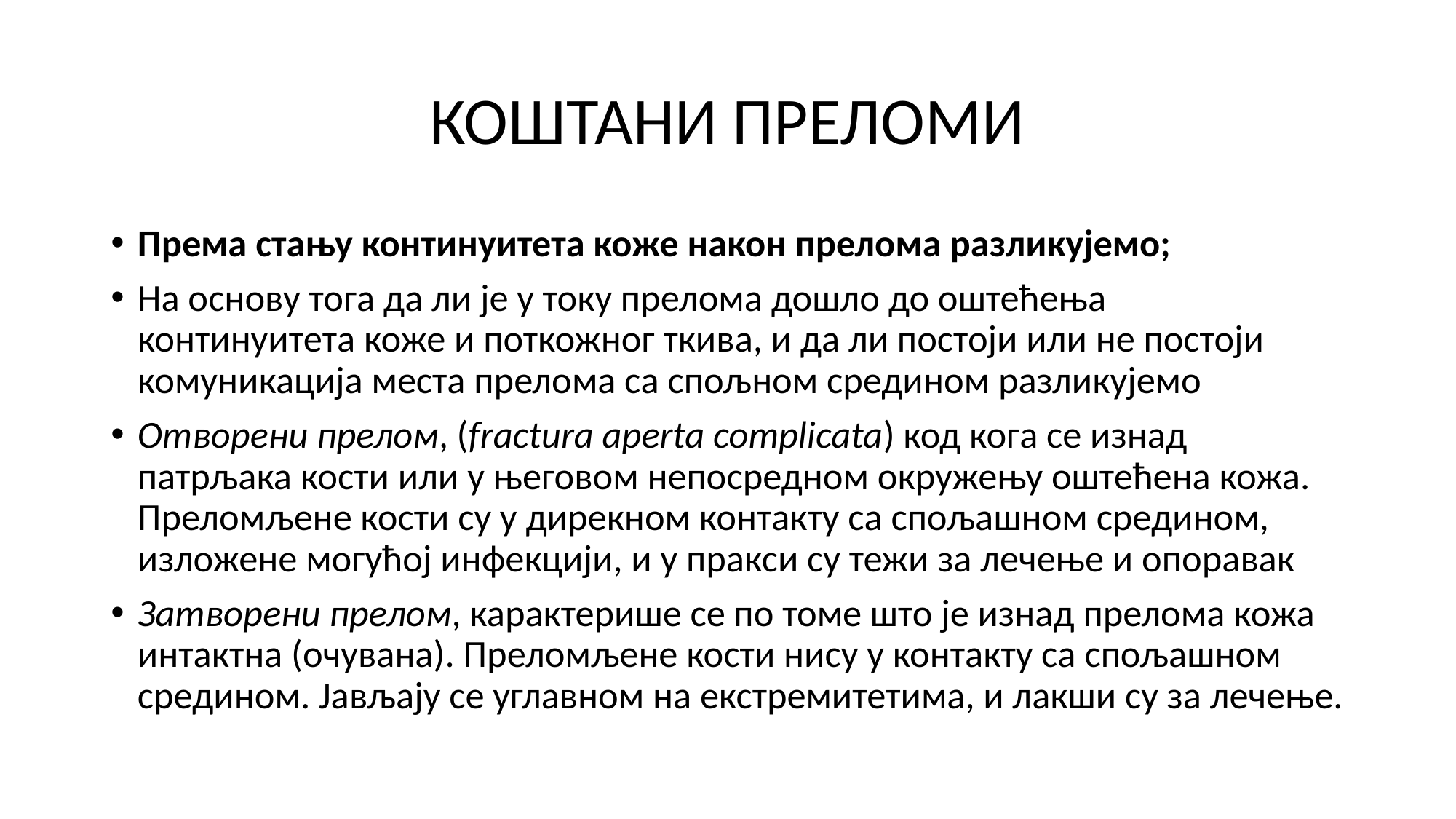

# КОШТАНИ ПРЕЛОМИ
Према стању континуитета коже након прелома разликујемо;
На основу тога да ли је у току прелома дошло до оштећења континуитета коже и поткожног ткива, и да ли постоји или не постоји комуникација места прелома са спољном средином разликујемо
Отворени прелом, (fractura aperta complicata) код кога се изнад патрљака кости или у његовом непосредном окружењу оштећена кожа. Преломљене кости су у дирекном контакту са спољашном средином, изложене могућој инфекцији, и у пракси су тежи за лечење и опоравак
Затворени прелом, карактерише се по томе што је изнад прелома кожа интактна (очувана). Преломљене кости нису у контакту са спољашном средином. Јављају се углавном на екстремитетима, и лакши су за лечење.